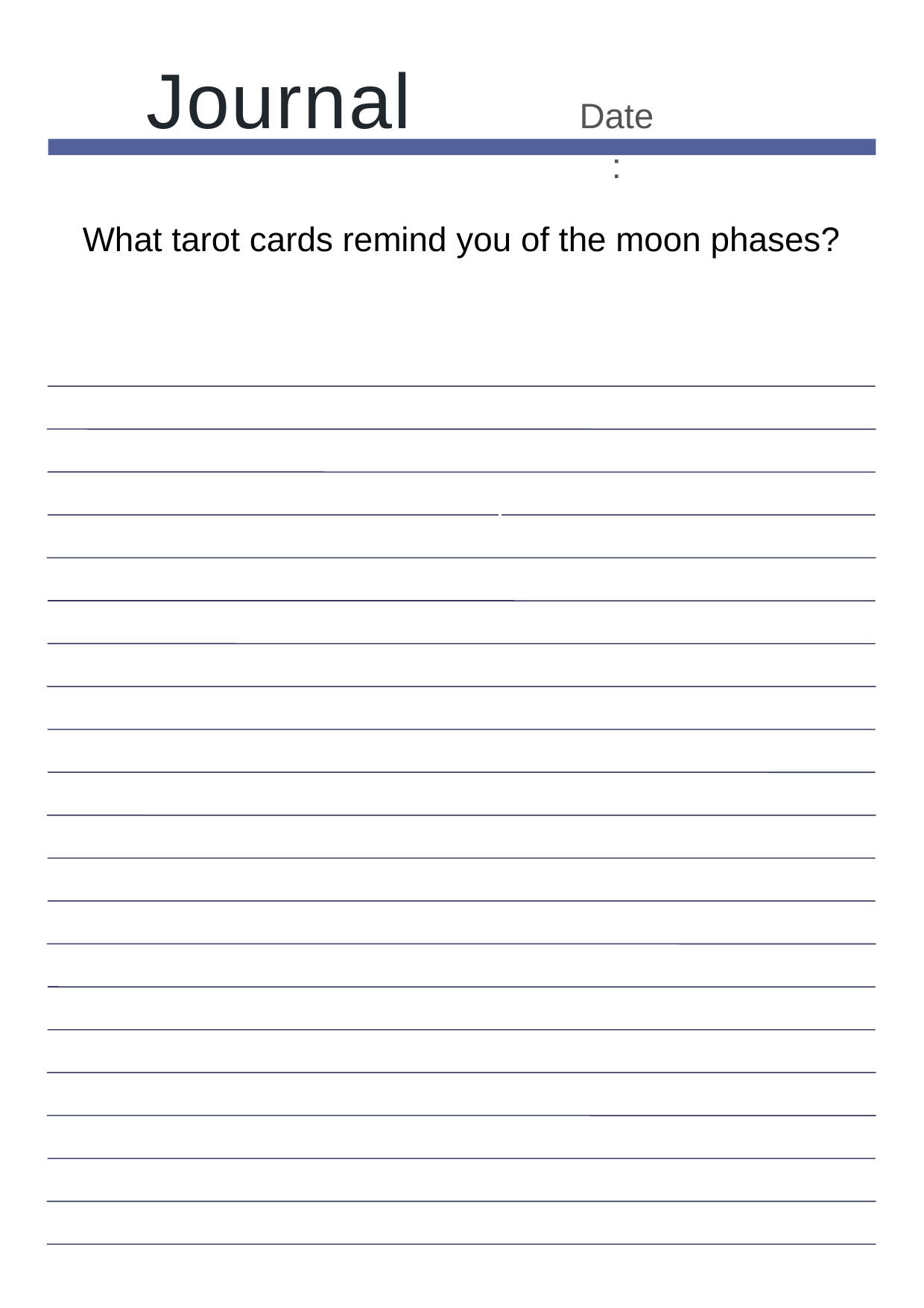

Journal
Date:

What tarot cards remind you of the moon phases?

Journal Prompt Here